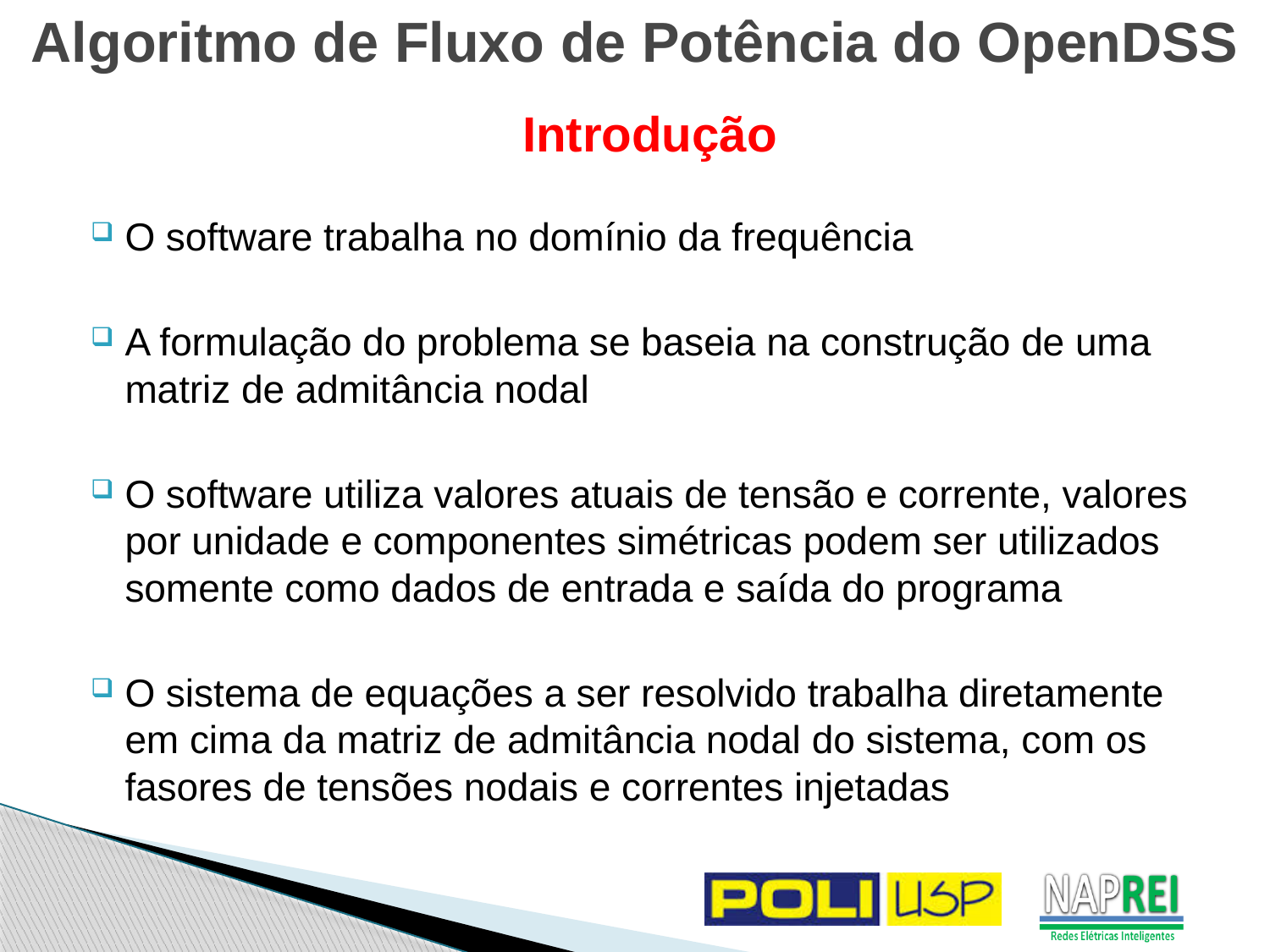

Algoritmo de Fluxo de Potência do OpenDSS
Introdução
O software trabalha no domínio da frequência

A formulação do problema se baseia na construção de uma matriz de admitância nodal

O software utiliza valores atuais de tensão e corrente, valores por unidade e componentes simétricas podem ser utilizados somente como dados de entrada e saída do programa

O sistema de equações a ser resolvido trabalha diretamente em cima da matriz de admitância nodal do sistema, com os fasores de tensões nodais e correntes injetadas